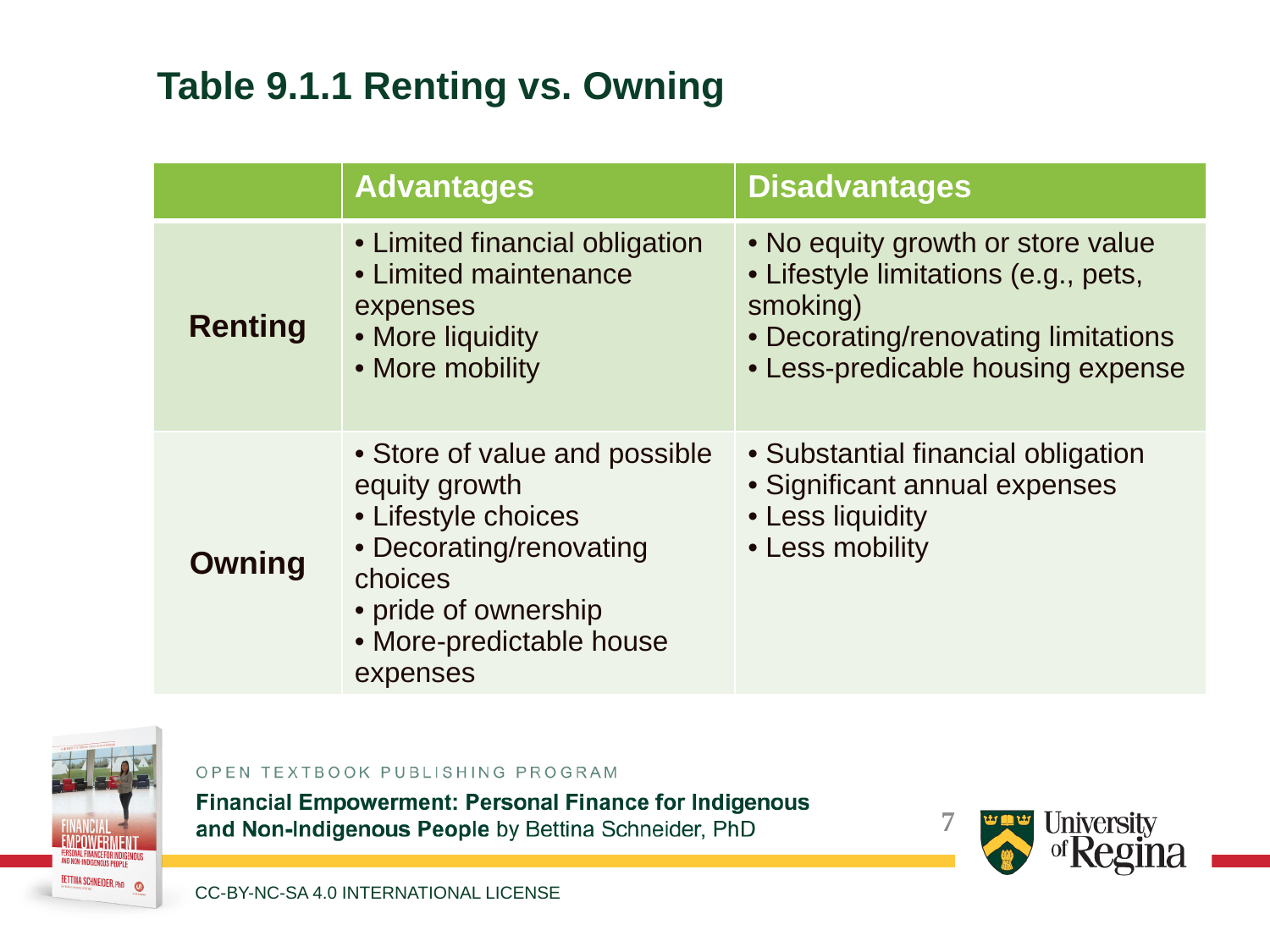

Table 9.1.1 Renting vs. Owning
|  | Advantages | Disadvantages |
| --- | --- | --- |
| Renting | Limited financial obligation Limited maintenance expenses More liquidity More mobility | No equity growth or store value Lifestyle limitations (e.g., pets, smoking) Decorating/renovating limitations Less-predicable housing expense |
| Owning | Store of value and possible equity growth Lifestyle choices Decorating/renovating choices pride of ownership More-predictable house expenses | Substantial financial obligation Significant annual expenses Less liquidity Less mobility |
CC-BY-NC-SA 4.0 INTERNATIONAL LICENSE